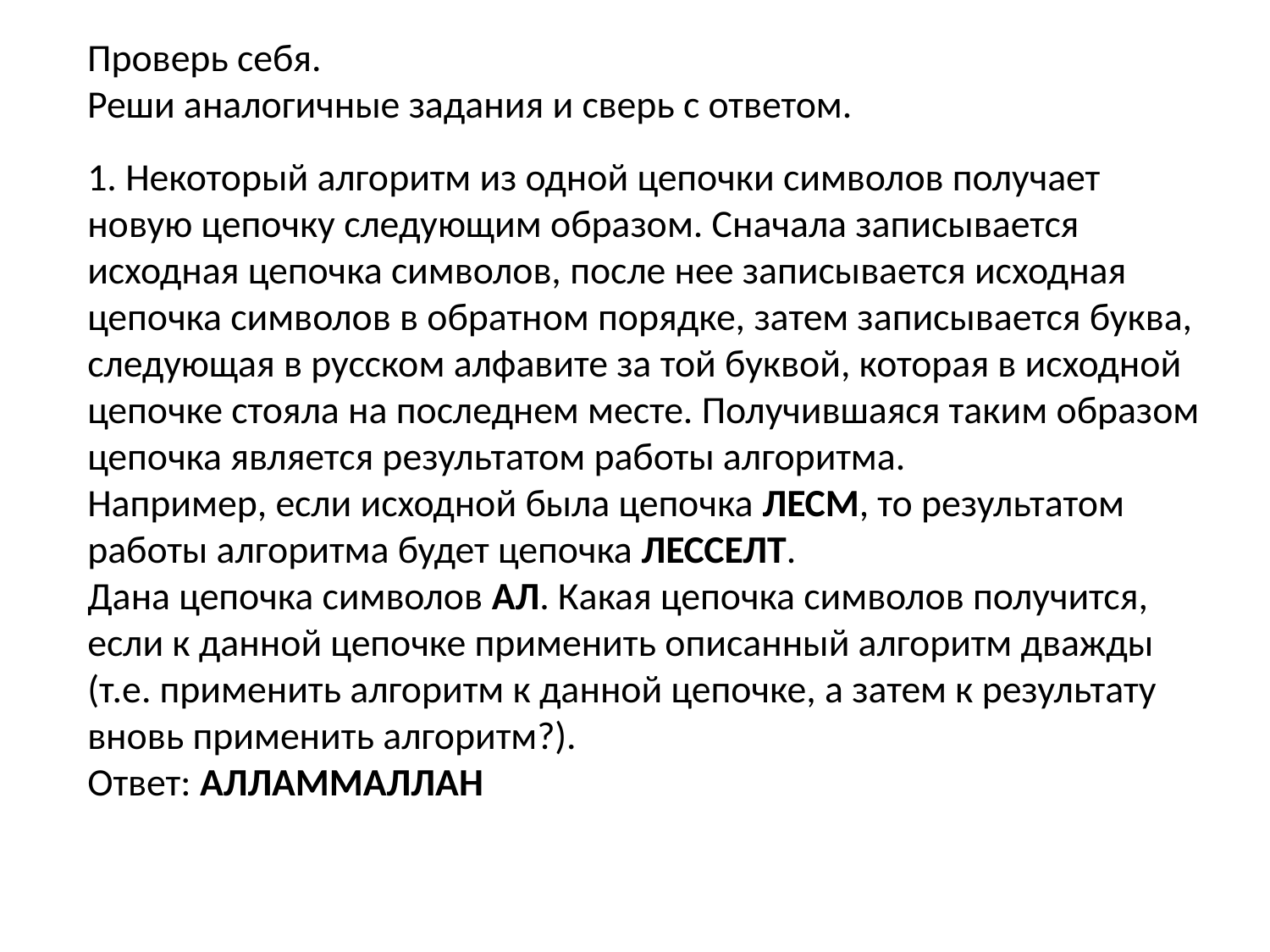

Проверь себя.
Реши аналогичные задания и сверь с ответом.
1. Некоторый алгоритм из одной цепочки символов получает новую цепочку следующим образом. Сначала записывается исходная цепочка символов, после нее записывается исходная цепочка символов в обратном порядке, затем записывается буква, следующая в русском алфавите за той буквой, которая в исходной цепочке стояла на последнем месте. Получившаяся таким образом цепочка является результатом работы алгоритма.
Например, если исходной была цепочка ЛЕСМ, то результатом работы алгоритма будет цепочка ЛЕССЕЛТ.
Дана цепочка символов АЛ. Какая цепочка символов получится, если к данной цепочке применить описанный алгоритм дважды (т.е. применить алгоритм к данной цепочке, а затем к результату вновь применить алгоритм?).
Ответ: АЛЛАММАЛЛАН